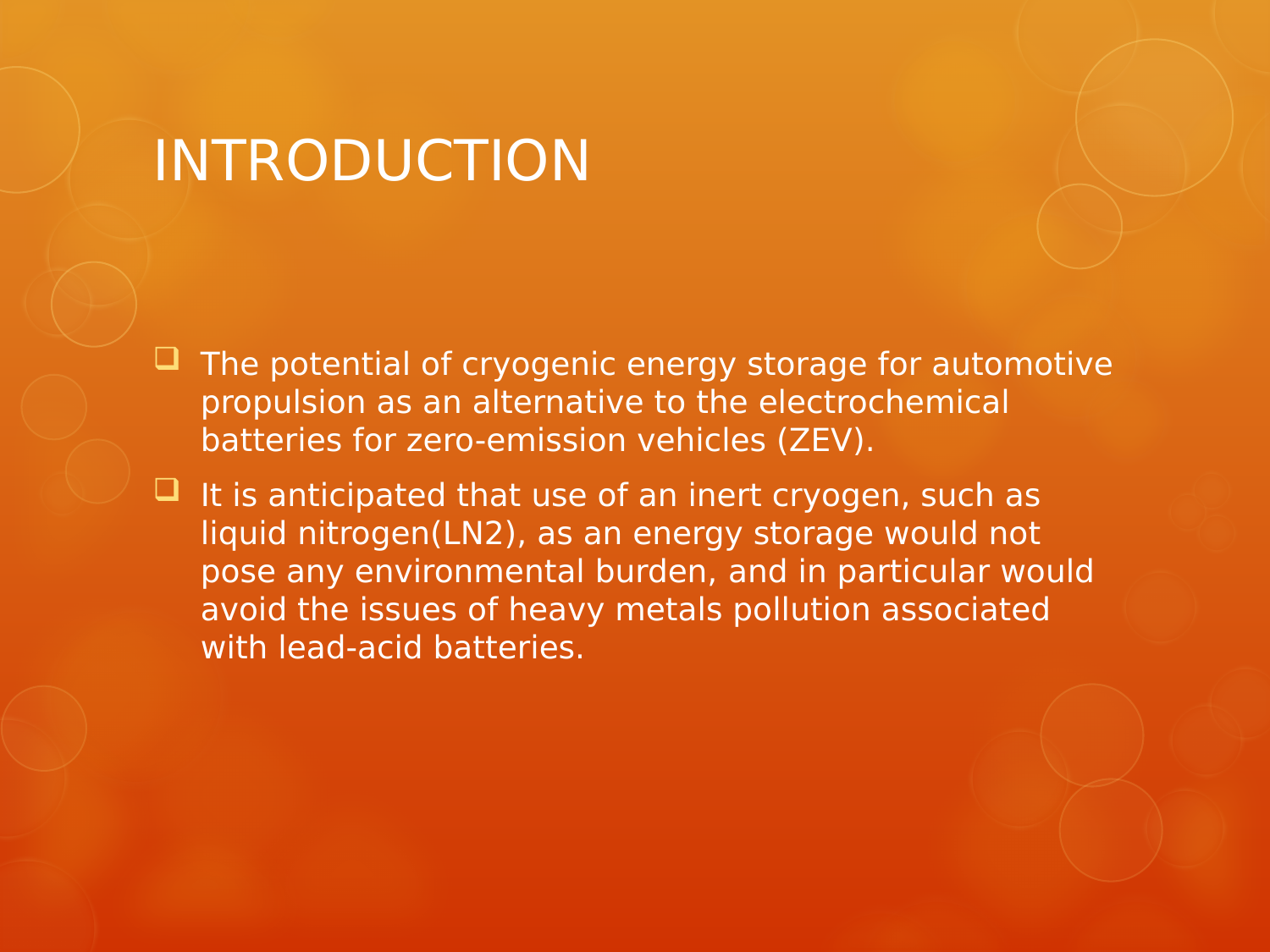

# INTRODUCTION
The potential of cryogenic energy storage for automotive propulsion as an alternative to the electrochemical batteries for zero-emission vehicles (ZEV).
It is anticipated that use of an inert cryogen, such as liquid nitrogen(LN2), as an energy storage would not pose any environmental burden, and in particular would avoid the issues of heavy metals pollution associated with lead-acid batteries.